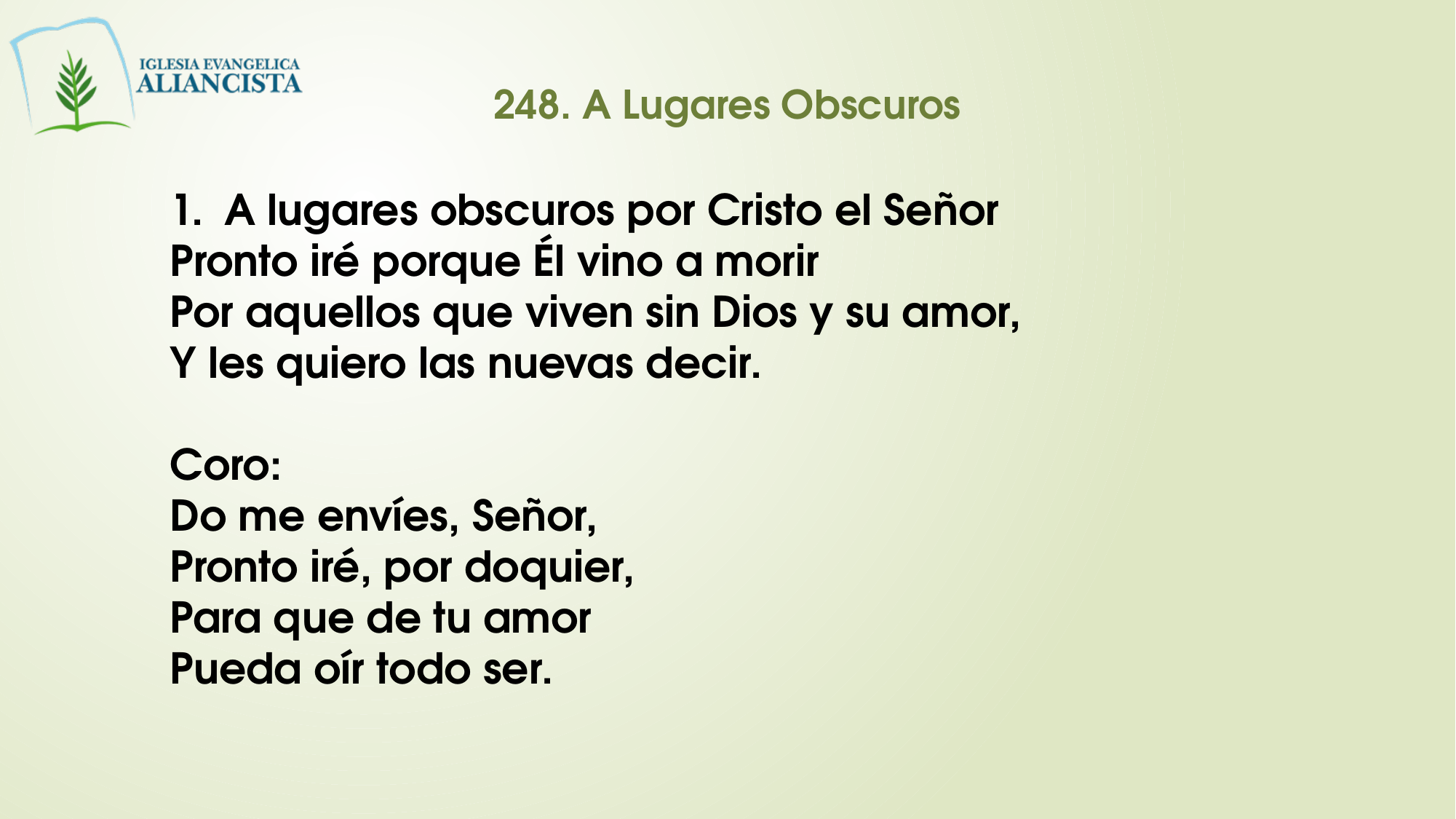

248. A Lugares Obscuros
A lugares obscuros por Cristo el Señor
Pronto iré porque Él vino a morir
Por aquellos que viven sin Dios y su amor,
Y les quiero las nuevas decir.

Coro:
Do me envíes, Señor,
Pronto iré, por doquier,
Para que de tu amor
Pueda oír todo ser.